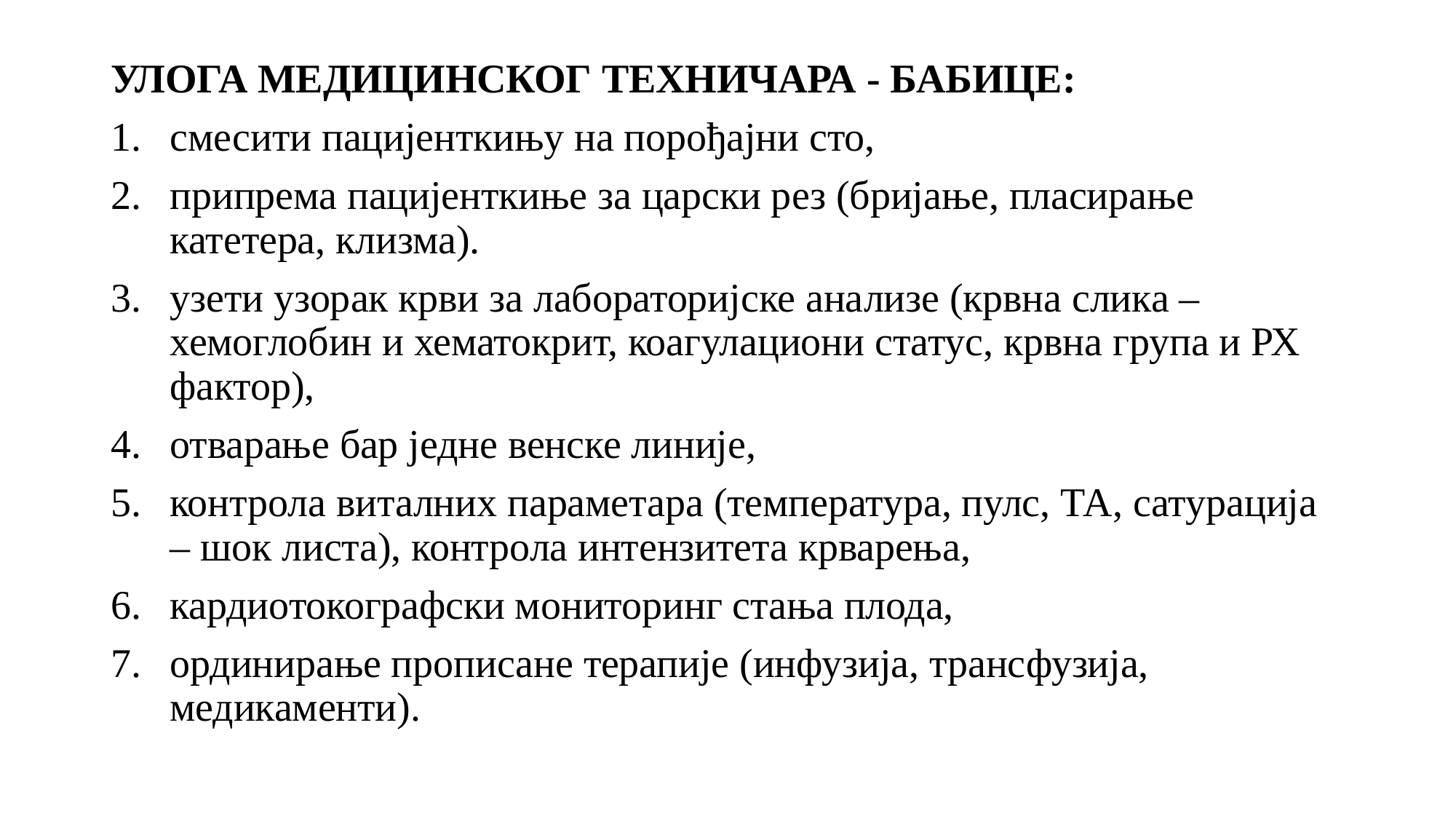

УЛОГА МЕДИЦИНСКОГ ТЕХНИЧАРА - БАБИЦЕ:
смесити пацијенткињу на порођајни сто,
припрема пацијенткиње за царски рез (бријање, пласирање катетера, клизма).
узети узорак крви за лабораторијске анализе (крвна слика – хемоглобин и хематокрит, коагулациони статус, крвна група и РХ фактор),
отварање бар једне венске линије,
контрола виталних параметара (температура, пулс, ТА, сатурација – шок листа), контрола интензитета крварења,
кардиотокографски мониторинг стања плода,
ординирање прописане терапије (инфузија, трансфузија, медикаменти).